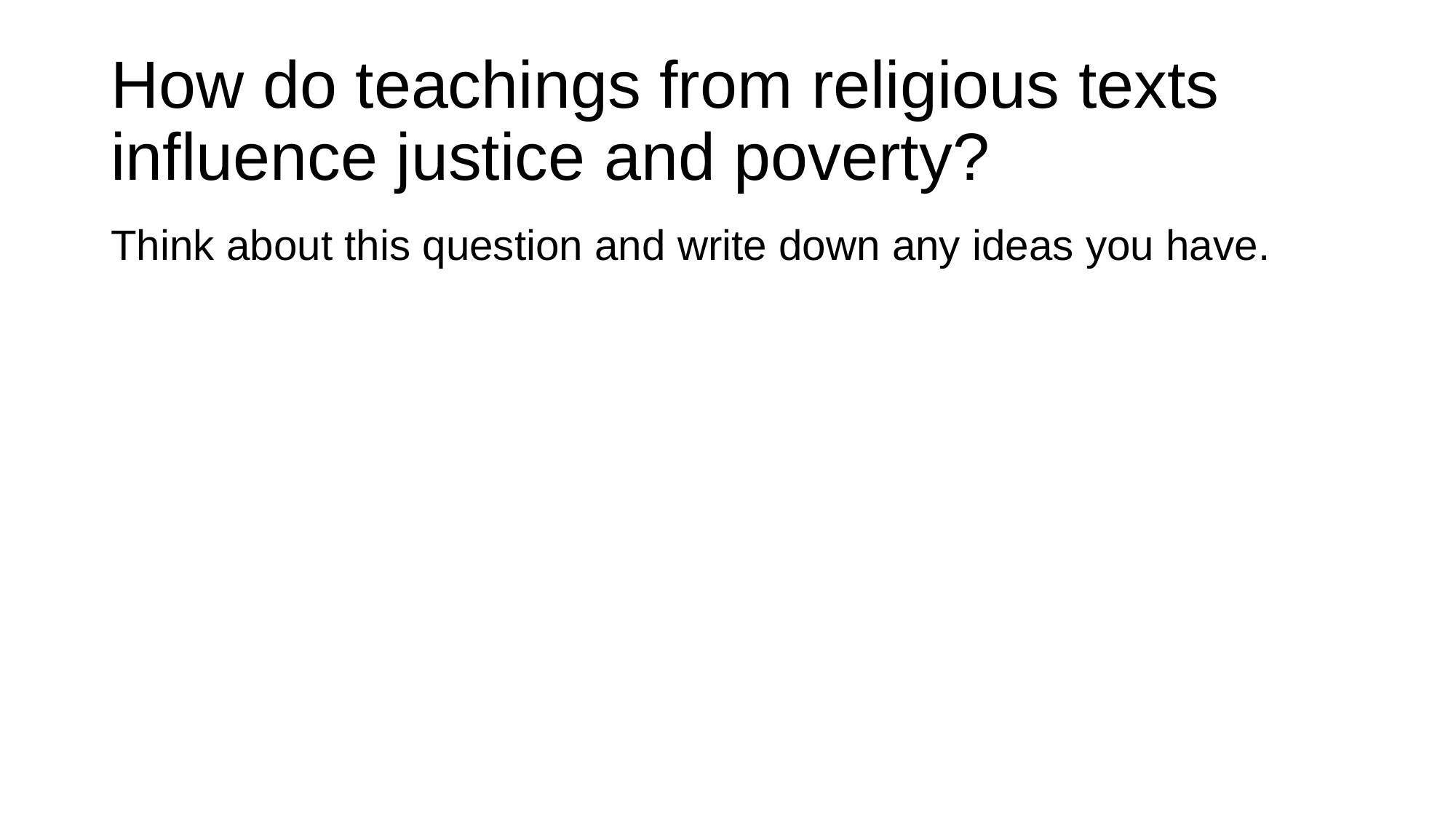

# How do teachings from religious texts influence justice and poverty?
Think about this question and write down any ideas you have.